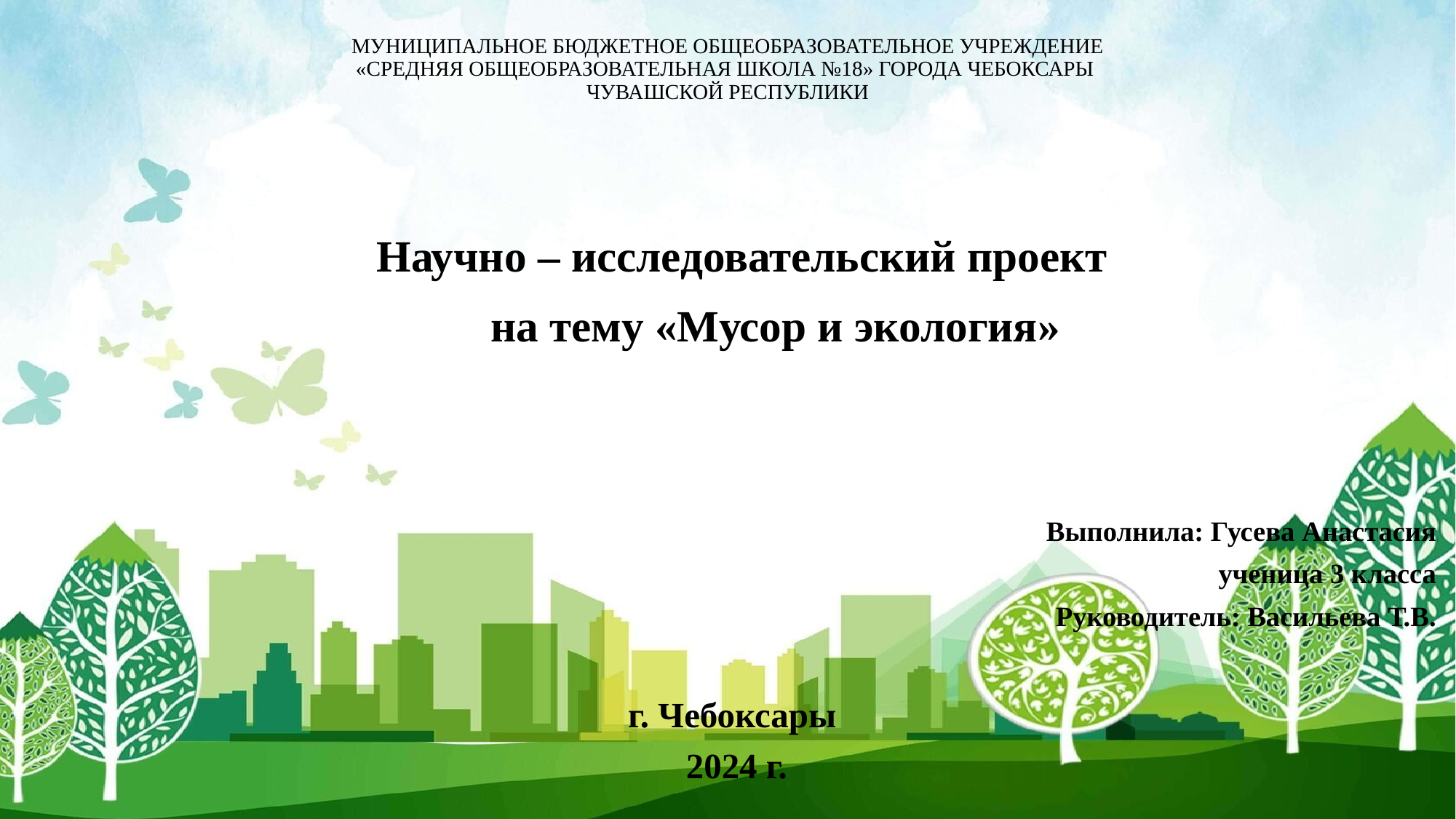

# МУНИЦИПАЛЬНОЕ БЮДЖЕТНОЕ ОБЩЕОБРАЗОВАТЕЛЬНОЕ УЧРЕЖДЕНИЕ «СРЕДНЯЯ ОБЩЕОБРАЗОВАТЕЛЬНАЯ ШКОЛА №18» ГОРОДА ЧЕБОКСАРЫ ЧУВАШСКОЙ РЕСПУБЛИКИ
 Научно – исследовательский проект
       на тему «Мусор и экология»

Выполнила: Гусева Анастасия
ученица 3 класса
Руководитель: Васильева Т.В.

г. Чебоксары
2024 г.